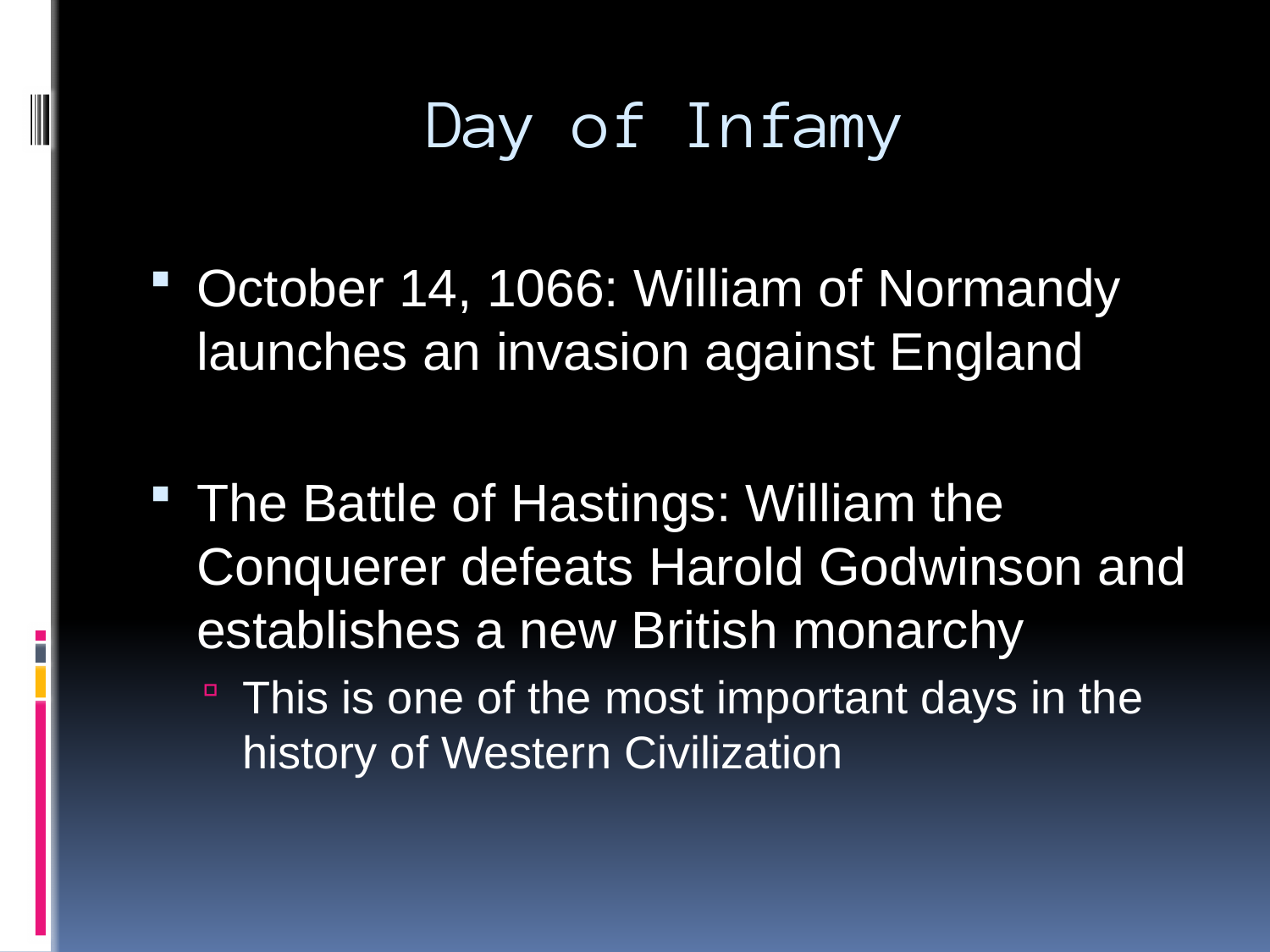

# Day of Infamy
October 14, 1066: William of Normandy launches an invasion against England

The Battle of Hastings: William the Conquerer defeats Harold Godwinson and establishes a new British monarchy
This is one of the most important days in the history of Western Civilization